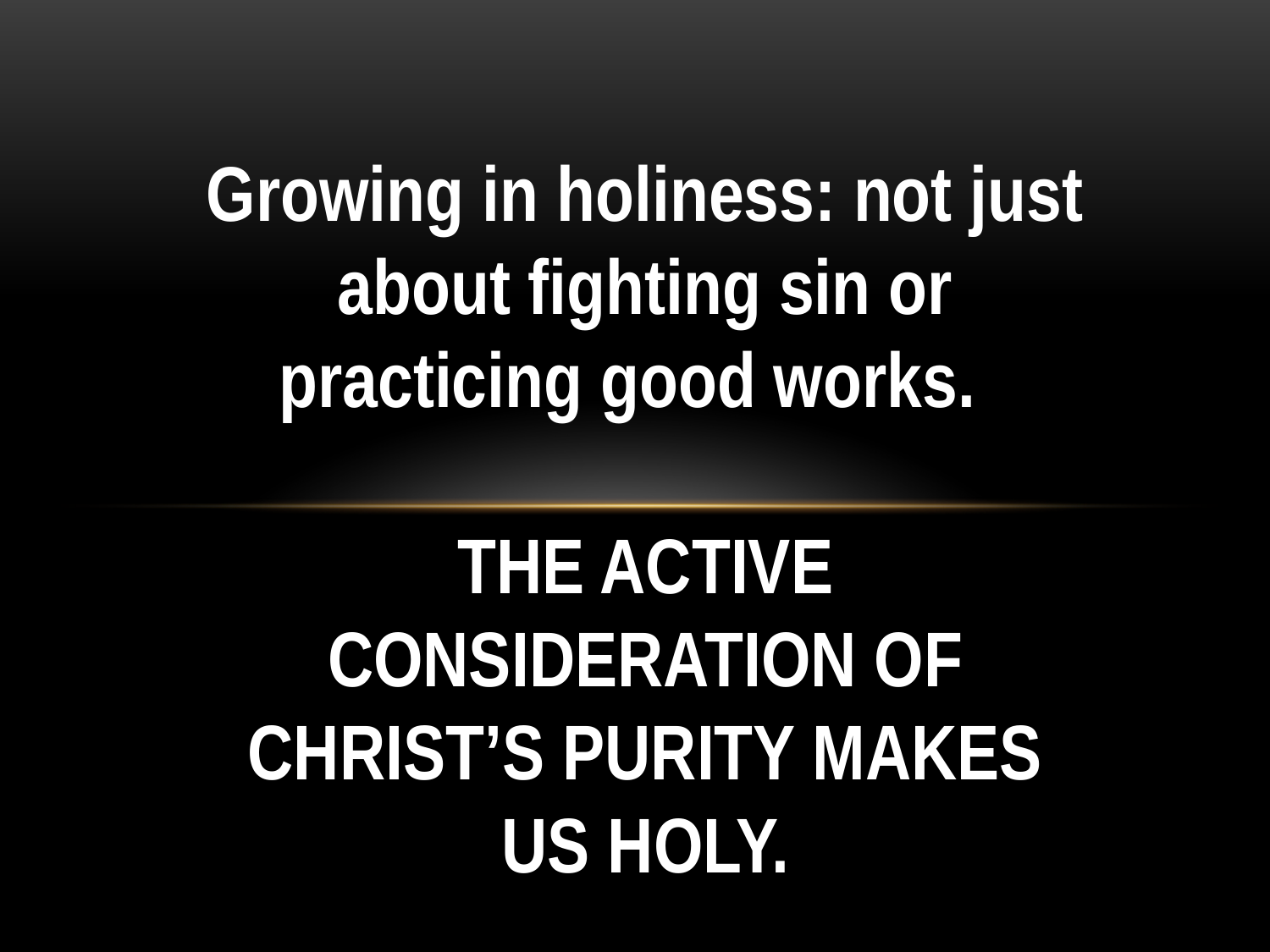

Growing in holiness: not just about fighting sin or practicing good works.

THE ACTIVE CONSIDERATION OF CHRIST’S PURITY MAKES US HOLY.